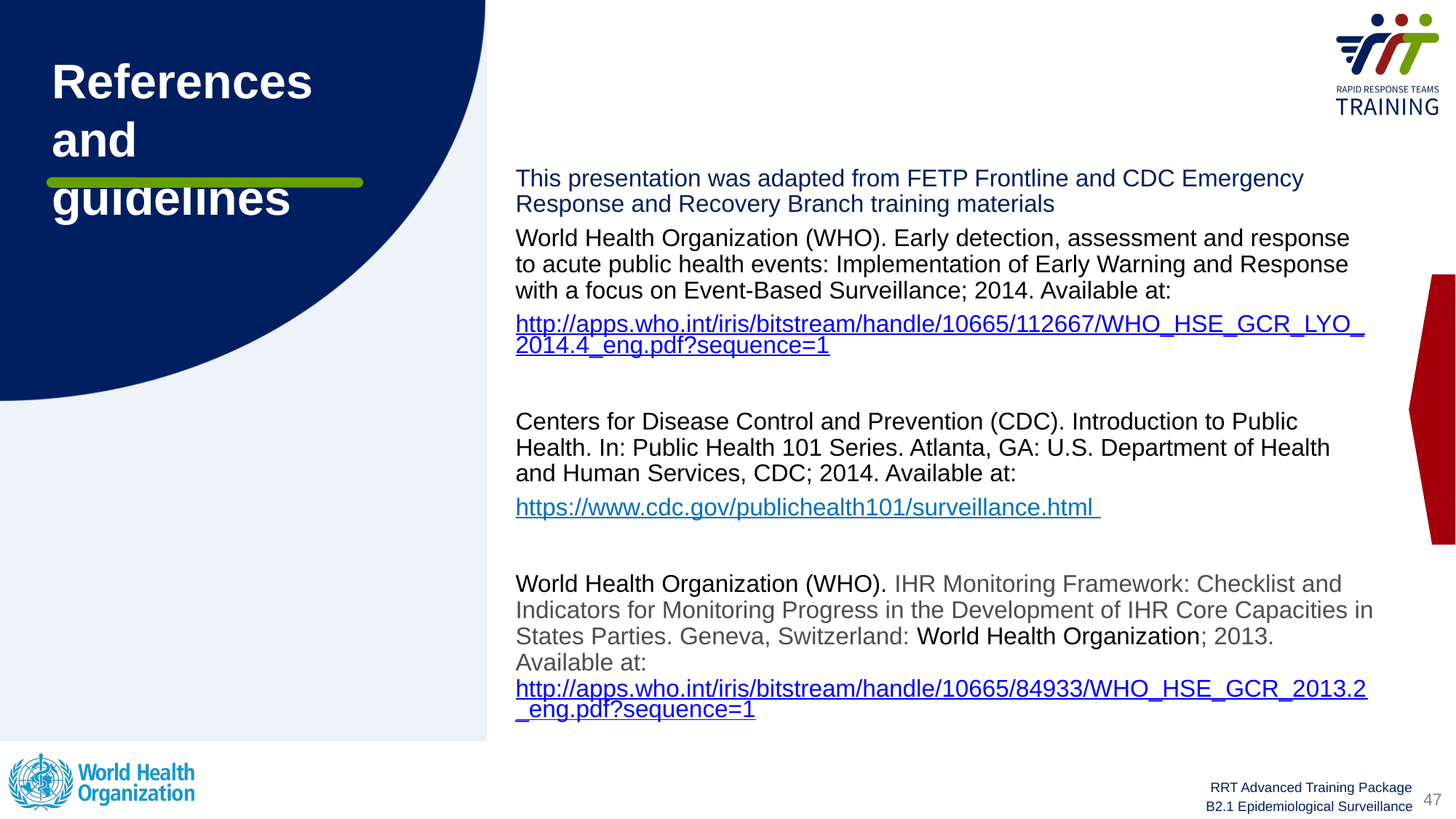

This presentation was adapted from FETP Frontline and CDC Emergency Response and Recovery Branch training materials
World Health Organization (WHO). Early detection, assessment and response to acute public health events: Implementation of Early Warning and Response with a focus on Event-Based Surveillance; 2014. Available at:
http://apps.who.int/iris/bitstream/handle/10665/112667/WHO_HSE_GCR_LYO_2014.4_eng.pdf?sequence=1

Centers for Disease Control and Prevention (CDC). Introduction to Public Health. In: Public Health 101 Series. Atlanta, GA: U.S. Department of Health and Human Services, CDC; 2014. Available at:
https://www.cdc.gov/publichealth101/surveillance.html

World Health Organization (WHO). IHR Monitoring Framework: Checklist and Indicators for Monitoring Progress in the Development of IHR Core Capacities in States Parties. Geneva, Switzerland: World Health Organization; 2013. Available at: http://apps.who.int/iris/bitstream/handle/10665/84933/WHO_HSE_GCR_2013.2_eng.pdf?sequence=1